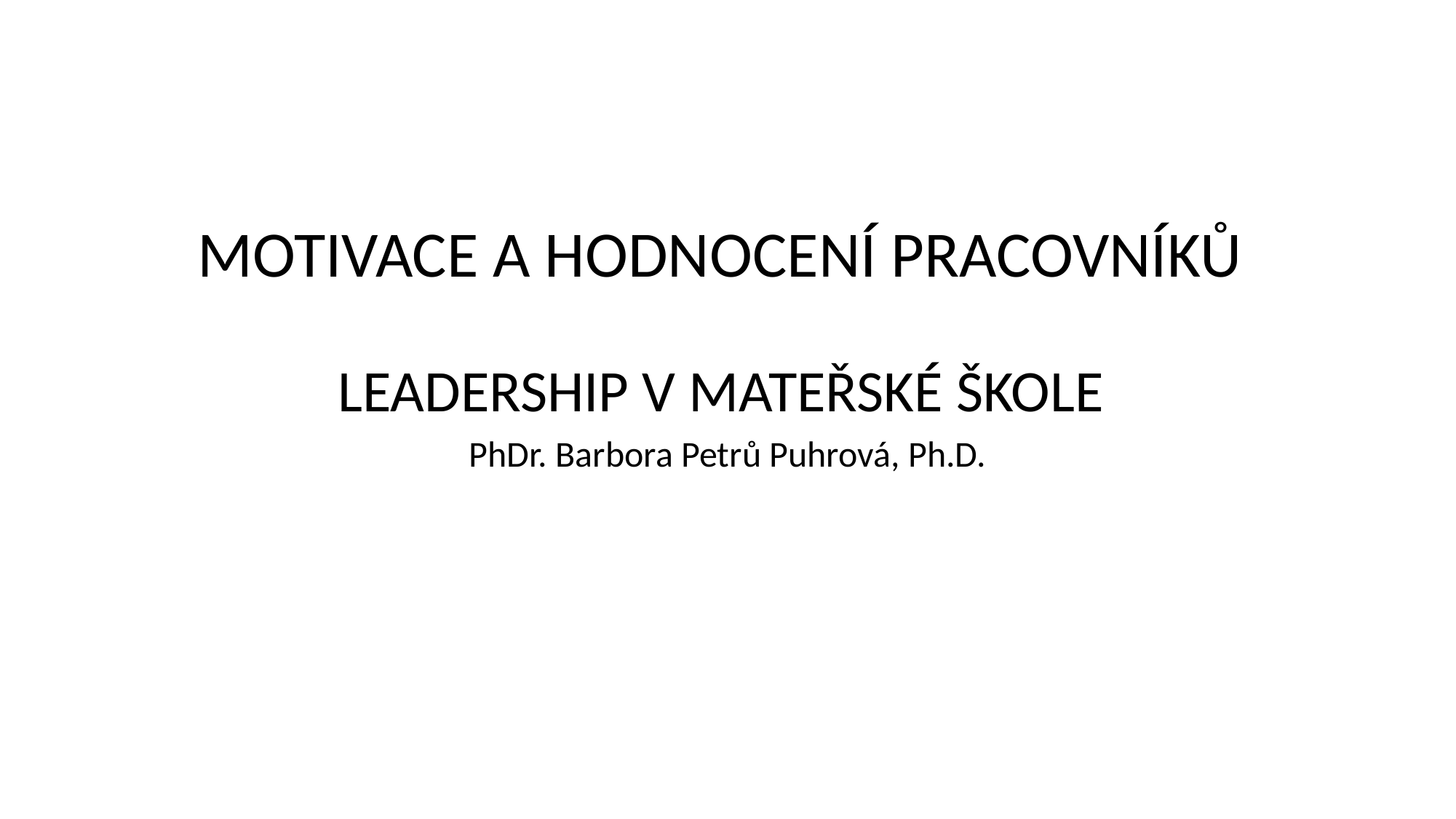

# MOTIVACE A HODNOCENÍ PRACOVNÍKŮ LEADERSHIP V MATEŘSKÉ ŠKOLE
PhDr. Barbora Petrů Puhrová, Ph.D.